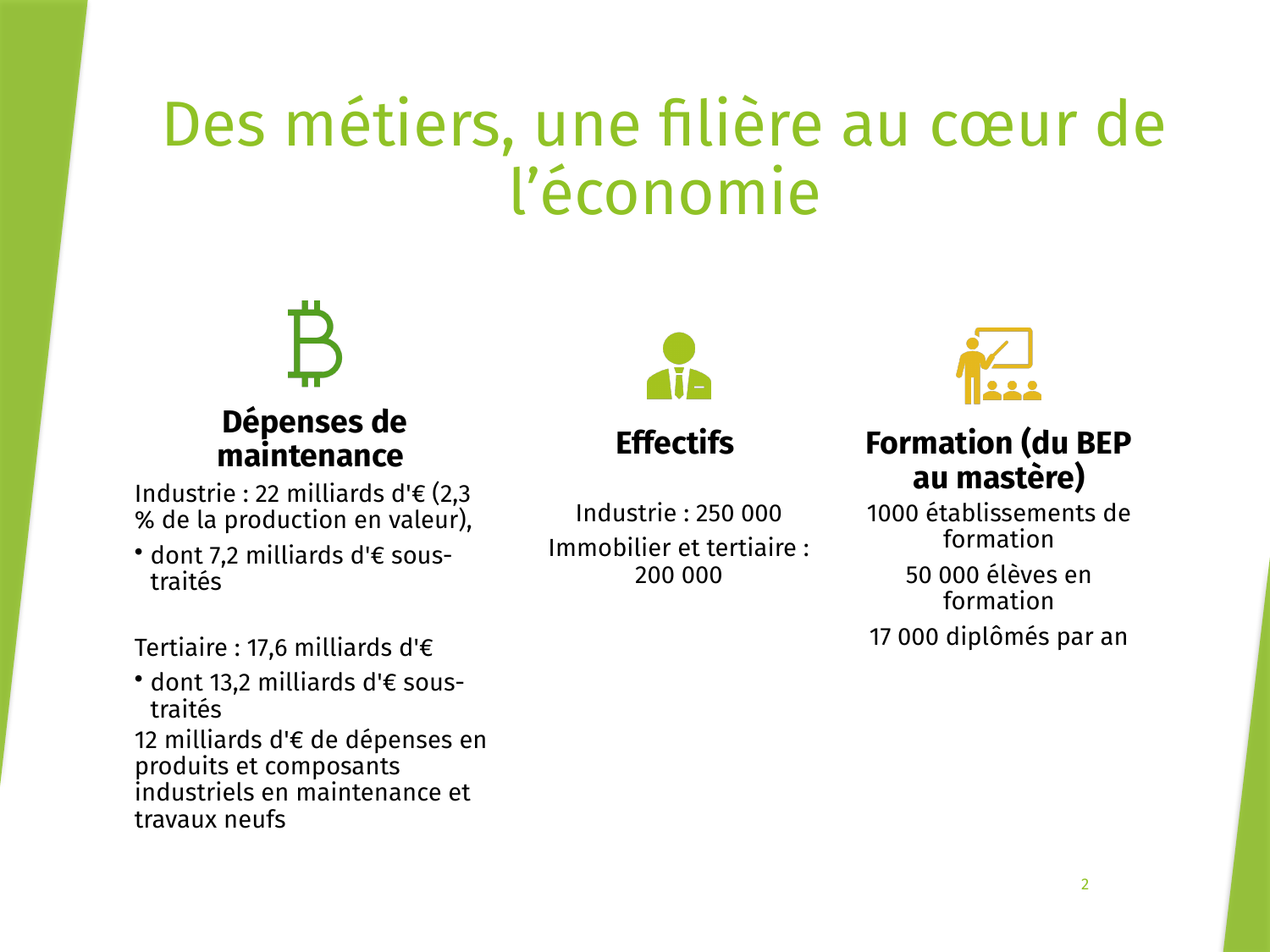

# Des métiers, une filière au cœur de l’économie
Dépenses de maintenance
Industrie : 22 milliards d'€ (2,3 % de la production en valeur),
dont 7,2 milliards d'€ sous-traités

Tertiaire : 17,6 milliards d'€
dont 13,2 milliards d'€ sous-traités
12 milliards d'€ de dépenses en produits et composants industriels en maintenance et travaux neufs
Effectifs
Industrie : 250 000
Immobilier et tertiaire : 200 000
Formation (du BEP au mastère)
1000 établissements de formation
50 000 élèves en formation
17 000 diplômés par an

2